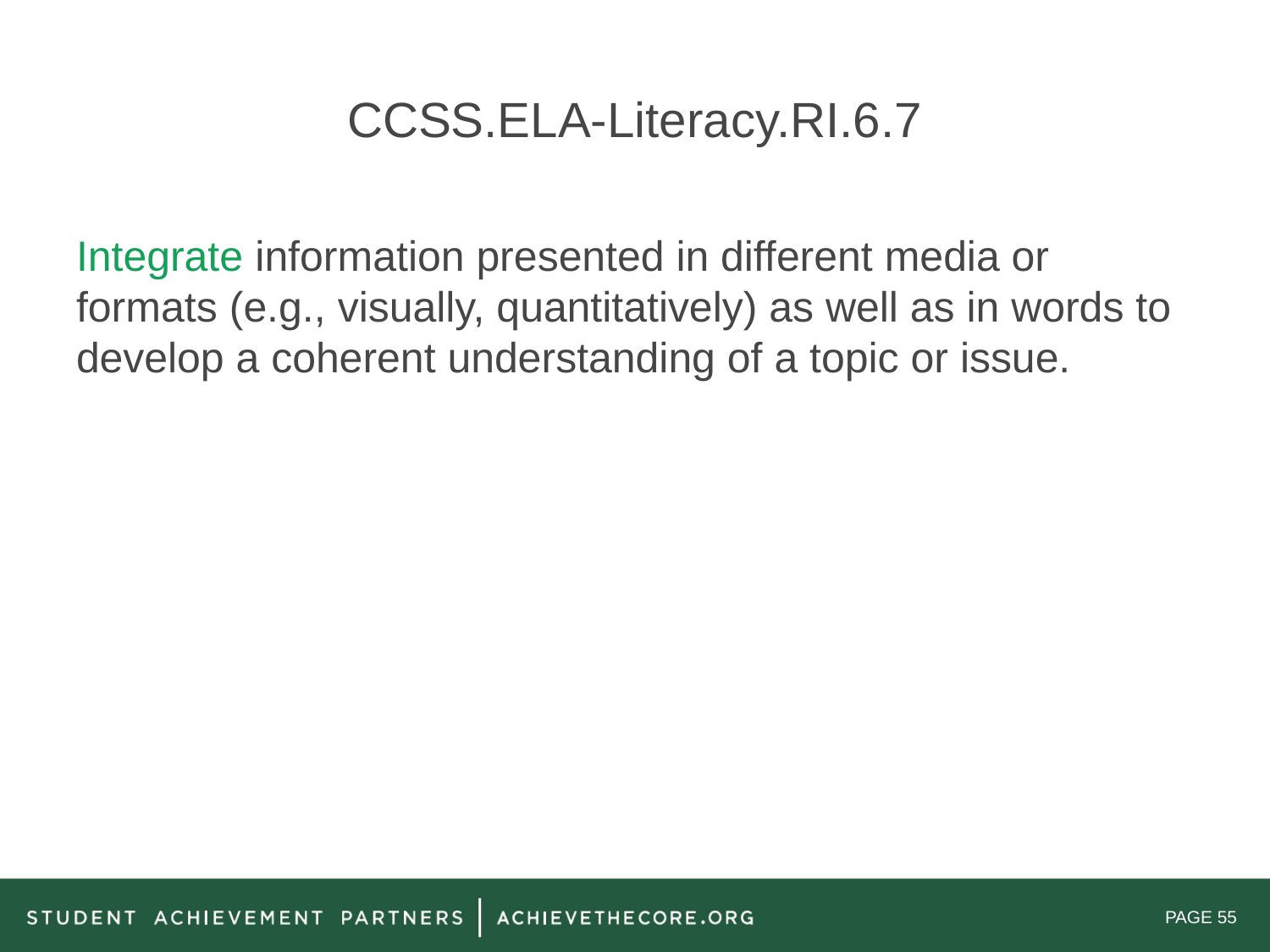

# CCSS.ELA-Literacy.RI.6.7
Integrate information presented in different media or formats (e.g., visually, quantitatively) as well as in words to develop a coherent understanding of a topic or issue.